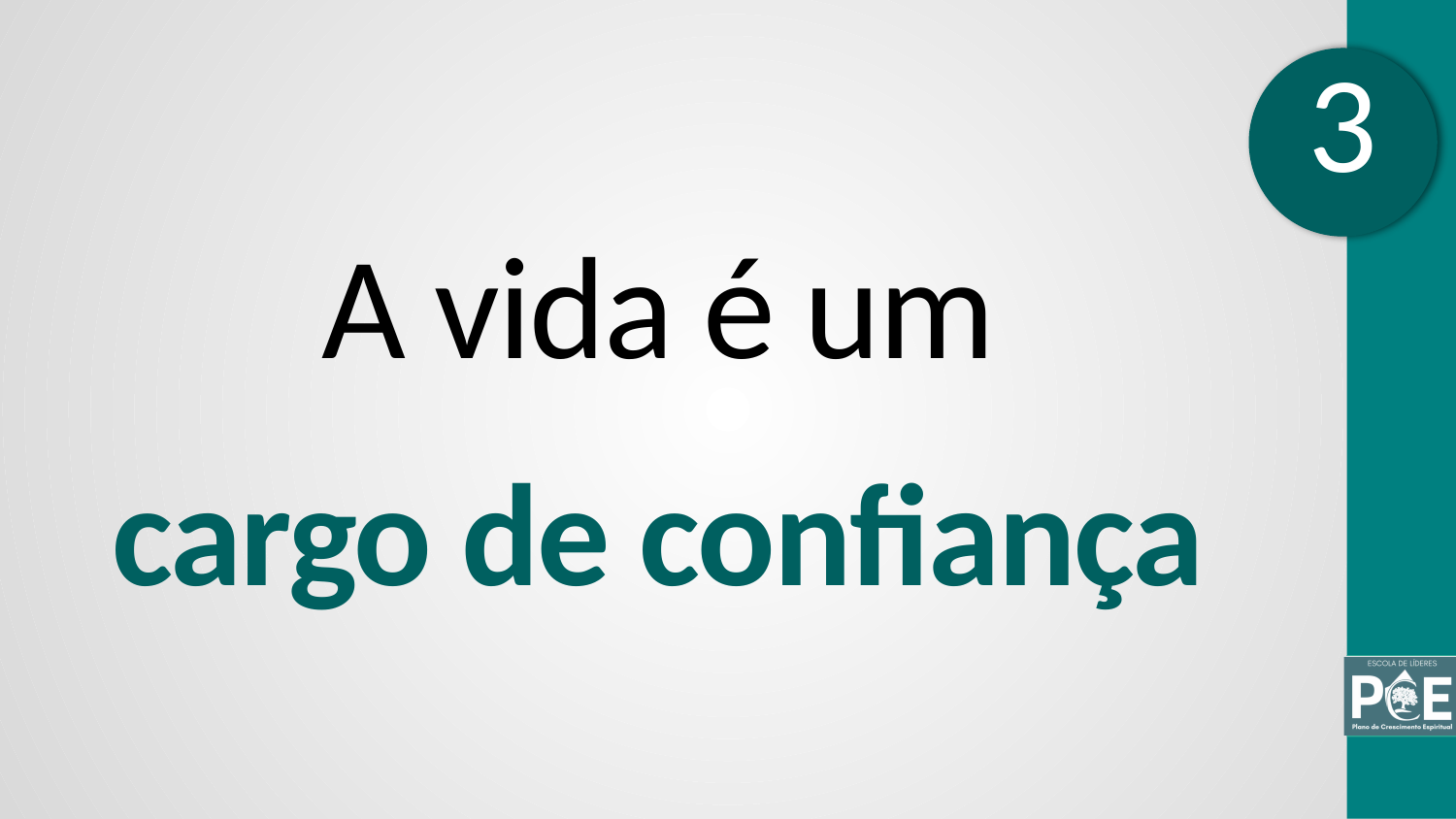

3
A vida é um
cargo de confiança